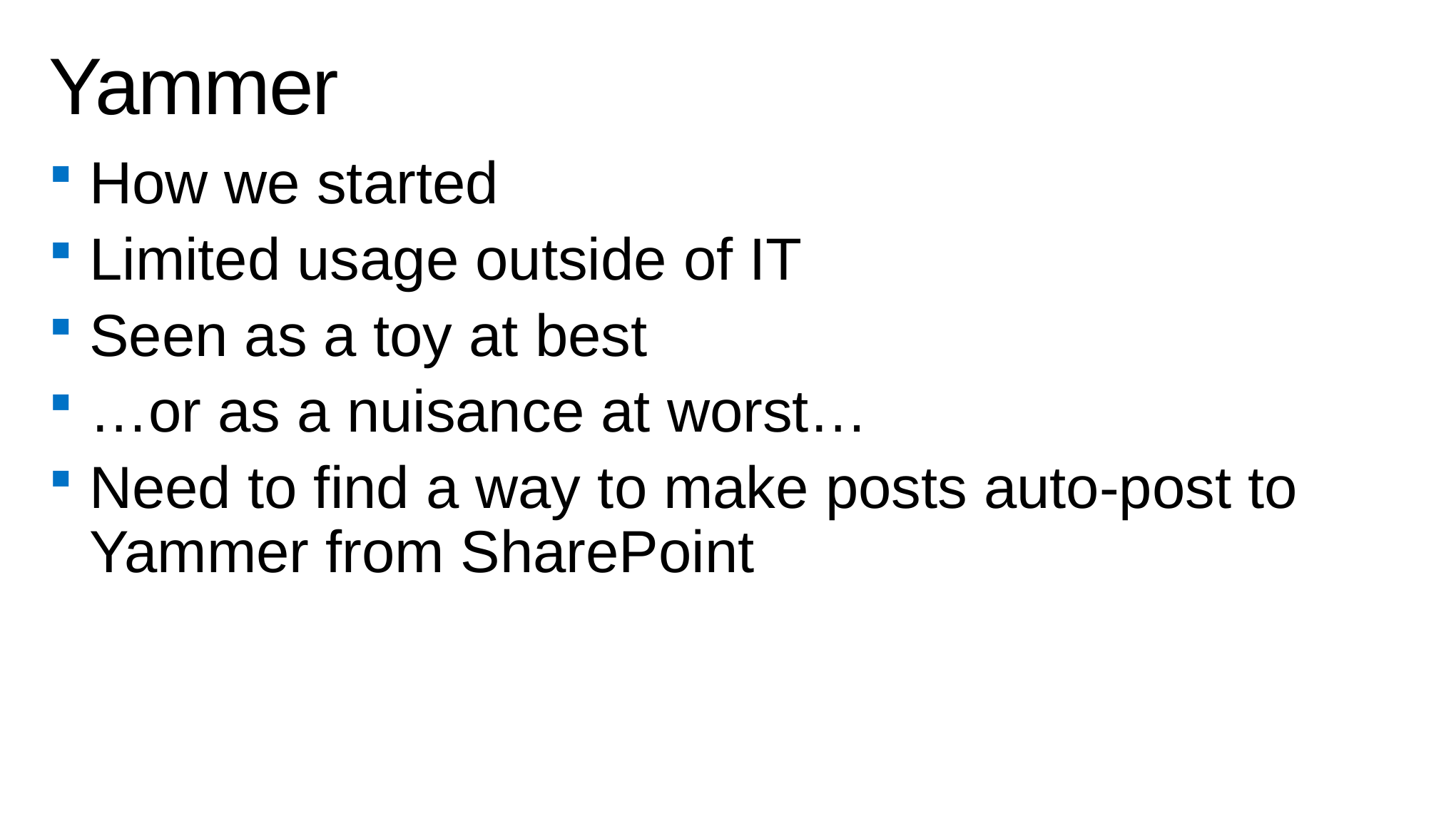

# Yammer
How we started
Limited usage outside of IT
Seen as a toy at best
…or as a nuisance at worst…
Need to find a way to make posts auto-post to Yammer from SharePoint